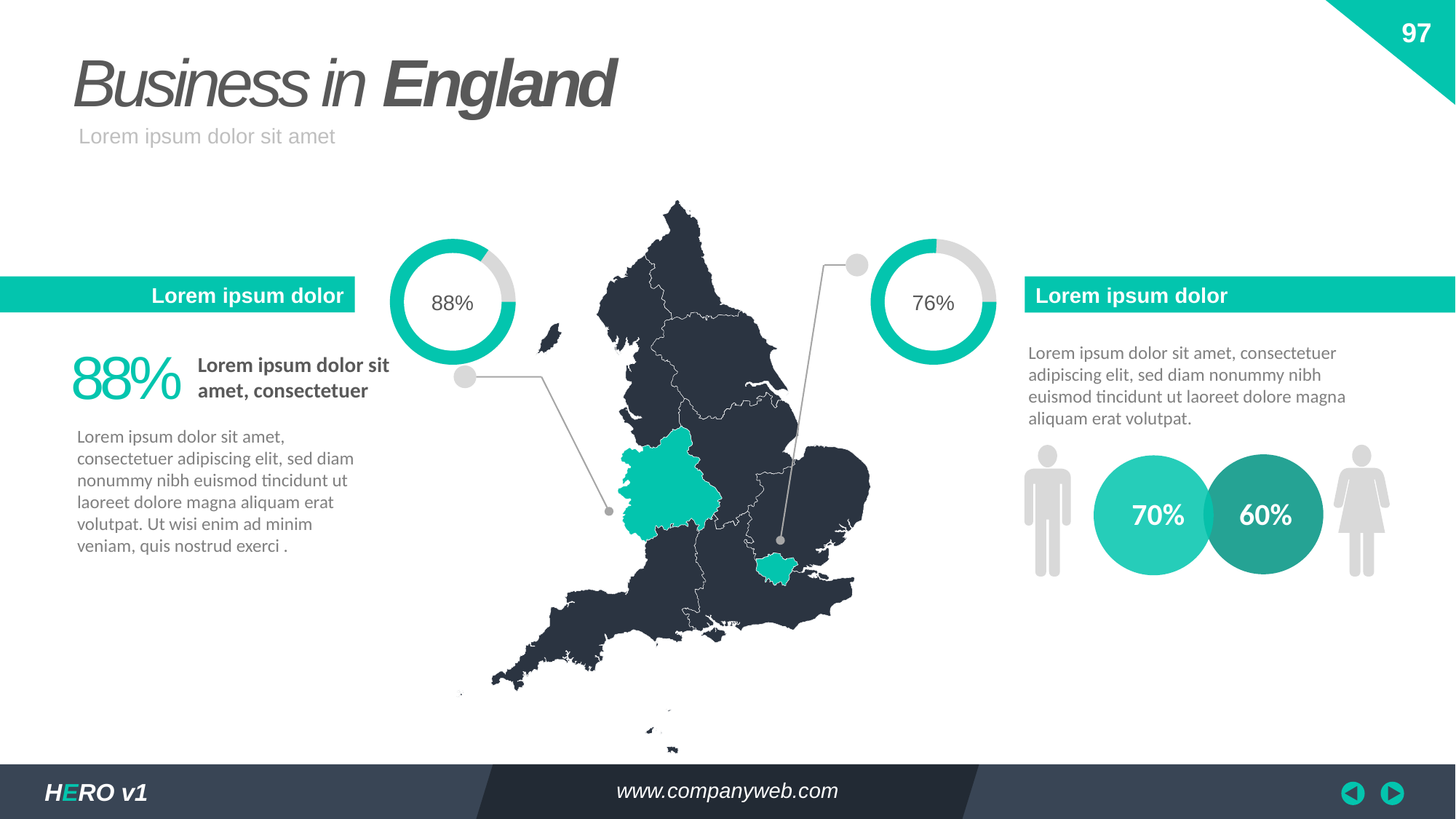

Business in England
Lorem ipsum dolor sit amet

88%

76%

Lorem ipsum dolor
Lorem ipsum dolor
Lorem ipsum dolor sit amet, consectetuer adipiscing elit, sed diam nonummy nibh euismod tincidunt ut laoreet dolore magna aliquam erat volutpat.
88%
Lorem ipsum dolor sit amet, consectetuer

Lorem ipsum dolor sit amet, consectetuer adipiscing elit, sed diam nonummy nibh euismod tincidunt ut laoreet dolore magna aliquam erat volutpat. Ut wisi enim ad minim veniam, quis nostrud exerci .

60%

70%